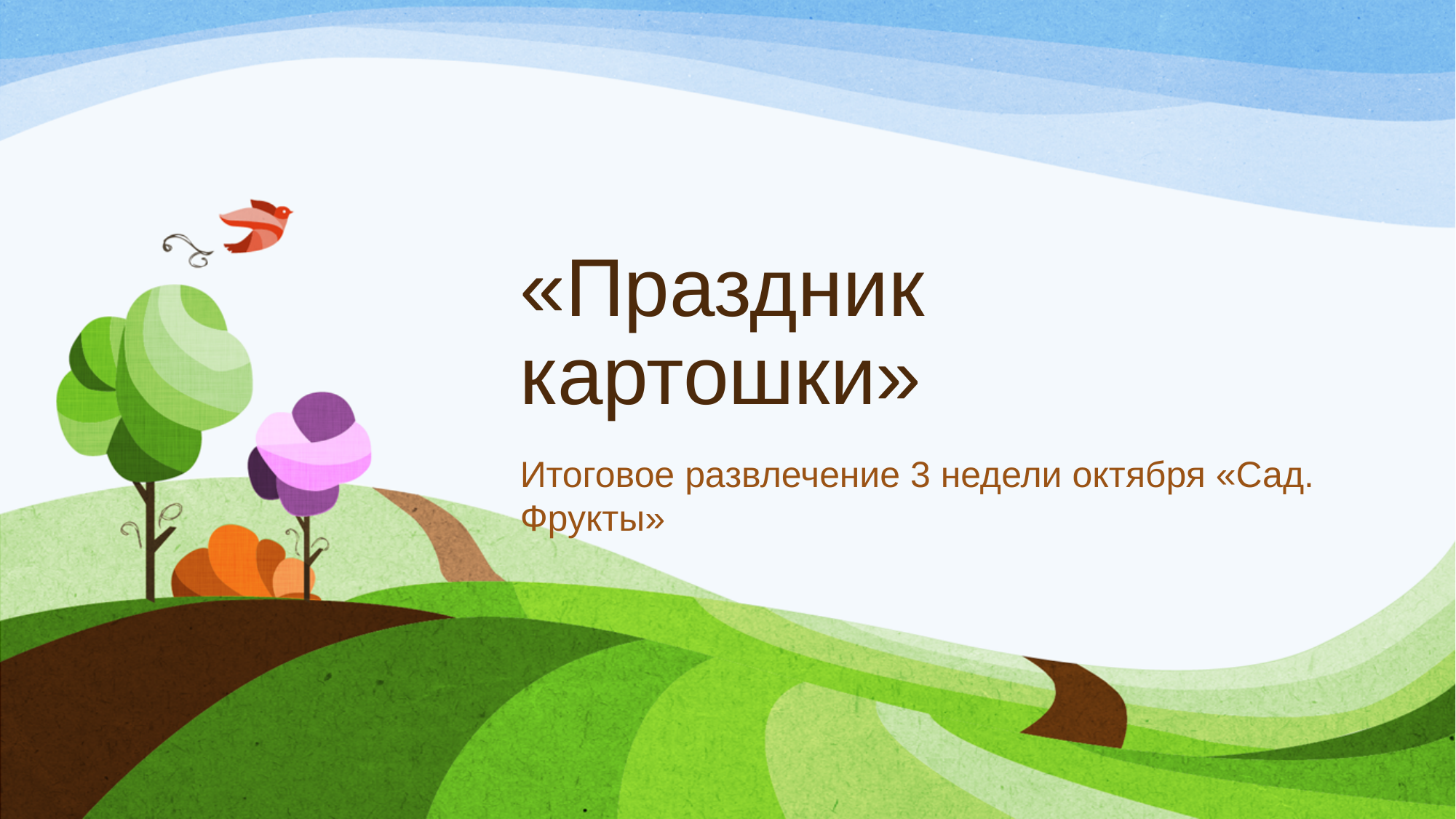

# «Праздник картошки»
Итоговое развлечение 3 недели октября «Сад. Фрукты»